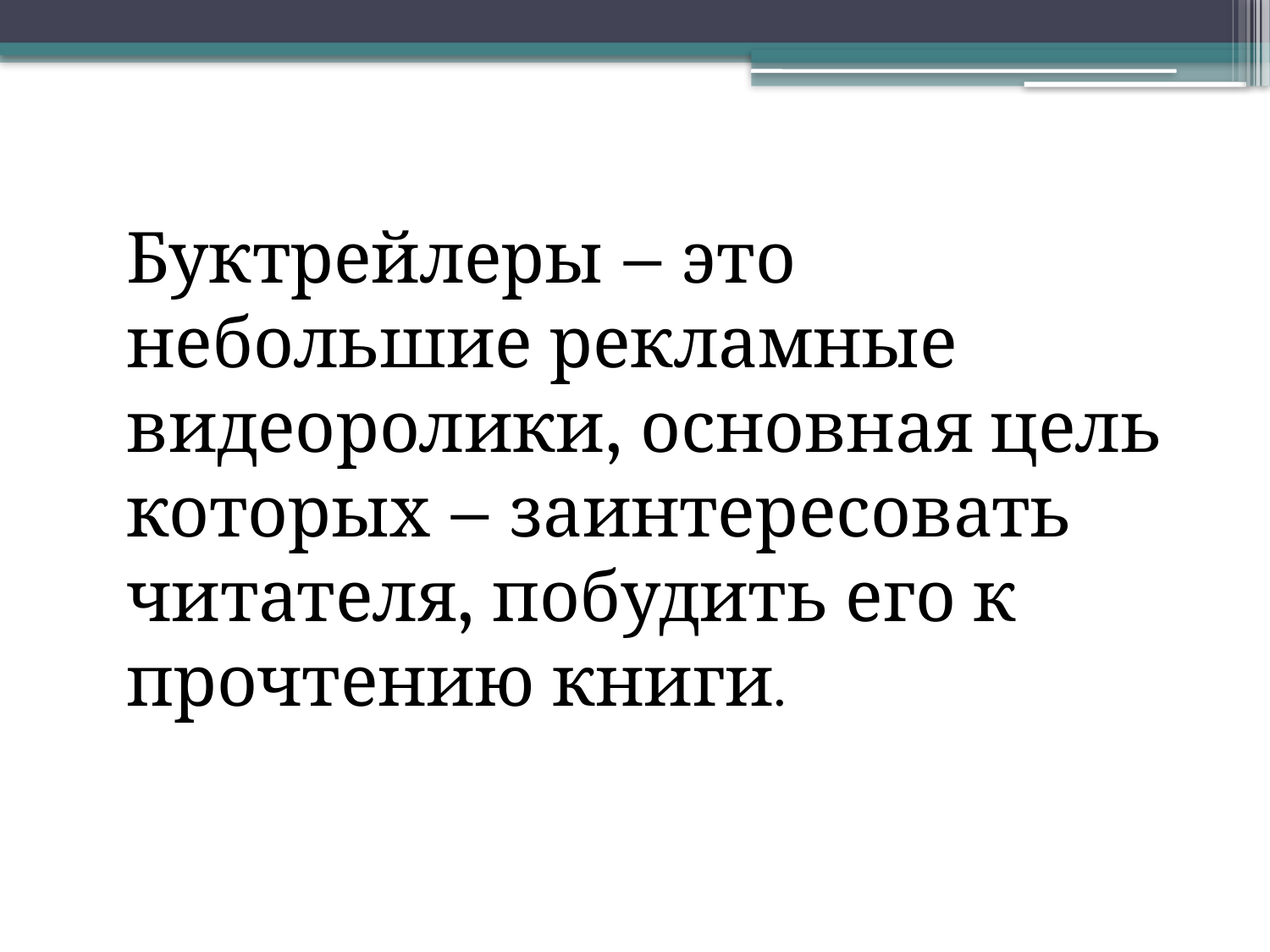

#
   Буктрейлеры – это  небольшие рекламные видеоролики, основная цель которых – заинтересовать читателя, побудить его к прочтению книги.